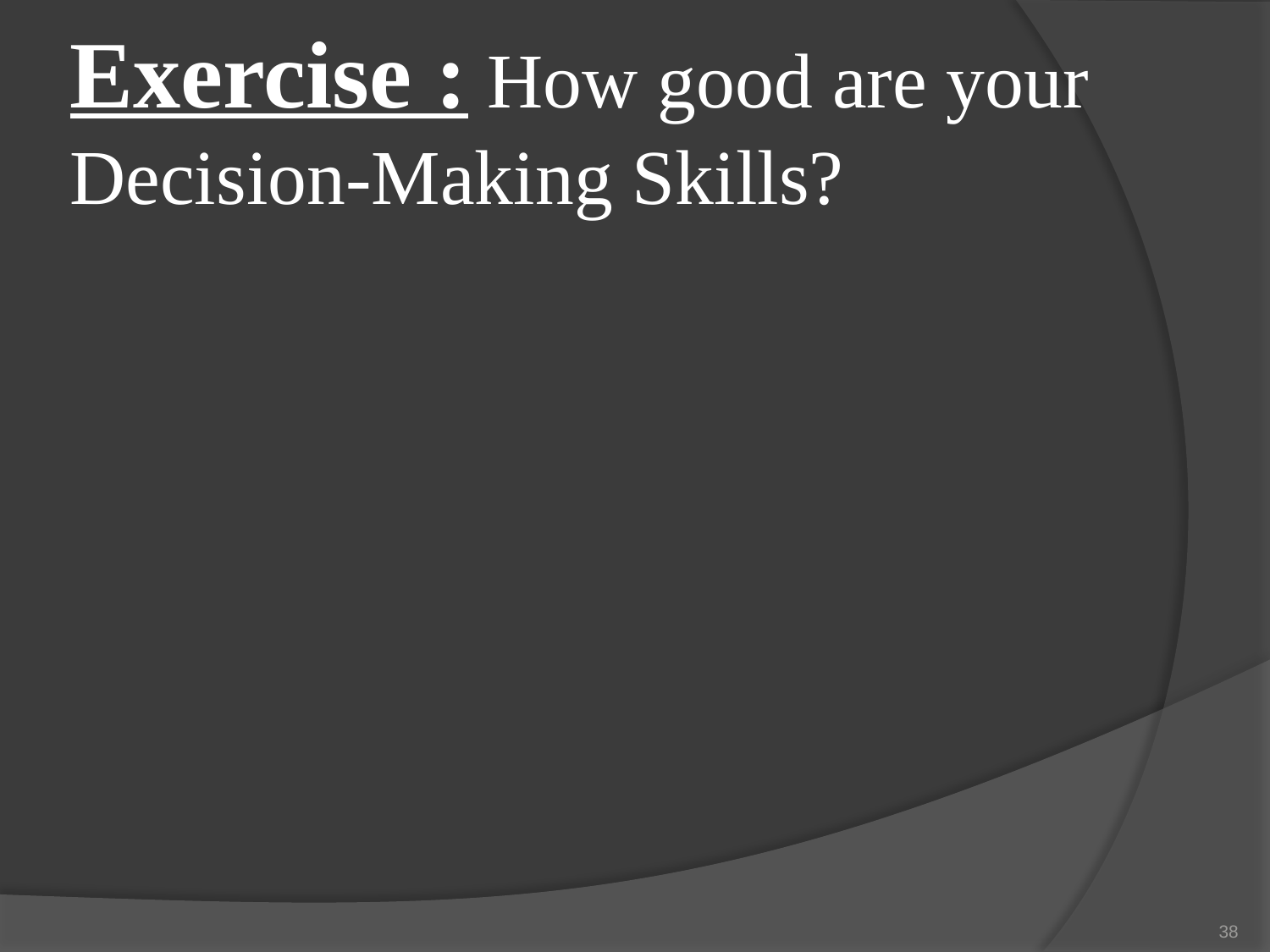

# Exercise : How good are your Decision-Making Skills?
38